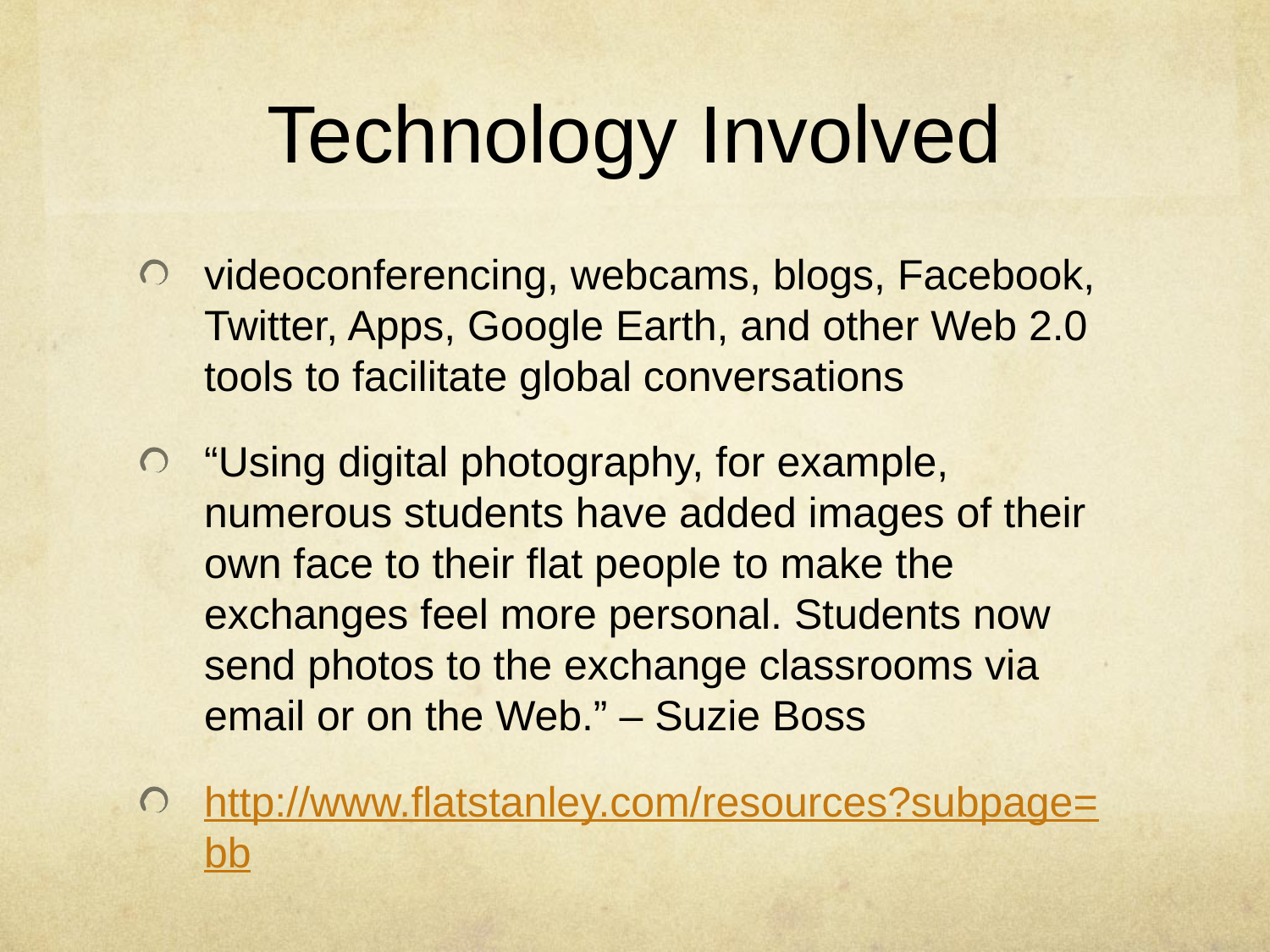

# Technology Involved
videoconferencing, webcams, blogs, Facebook, Twitter, Apps, Google Earth, and other Web 2.0 tools to facilitate global conversations
“Using digital photography, for example, numerous students have added images of their own face to their flat people to make the exchanges feel more personal. Students now send photos to the exchange classrooms via email or on the Web.” – Suzie Boss
http://www.flatstanley.com/resources?subpage=bb